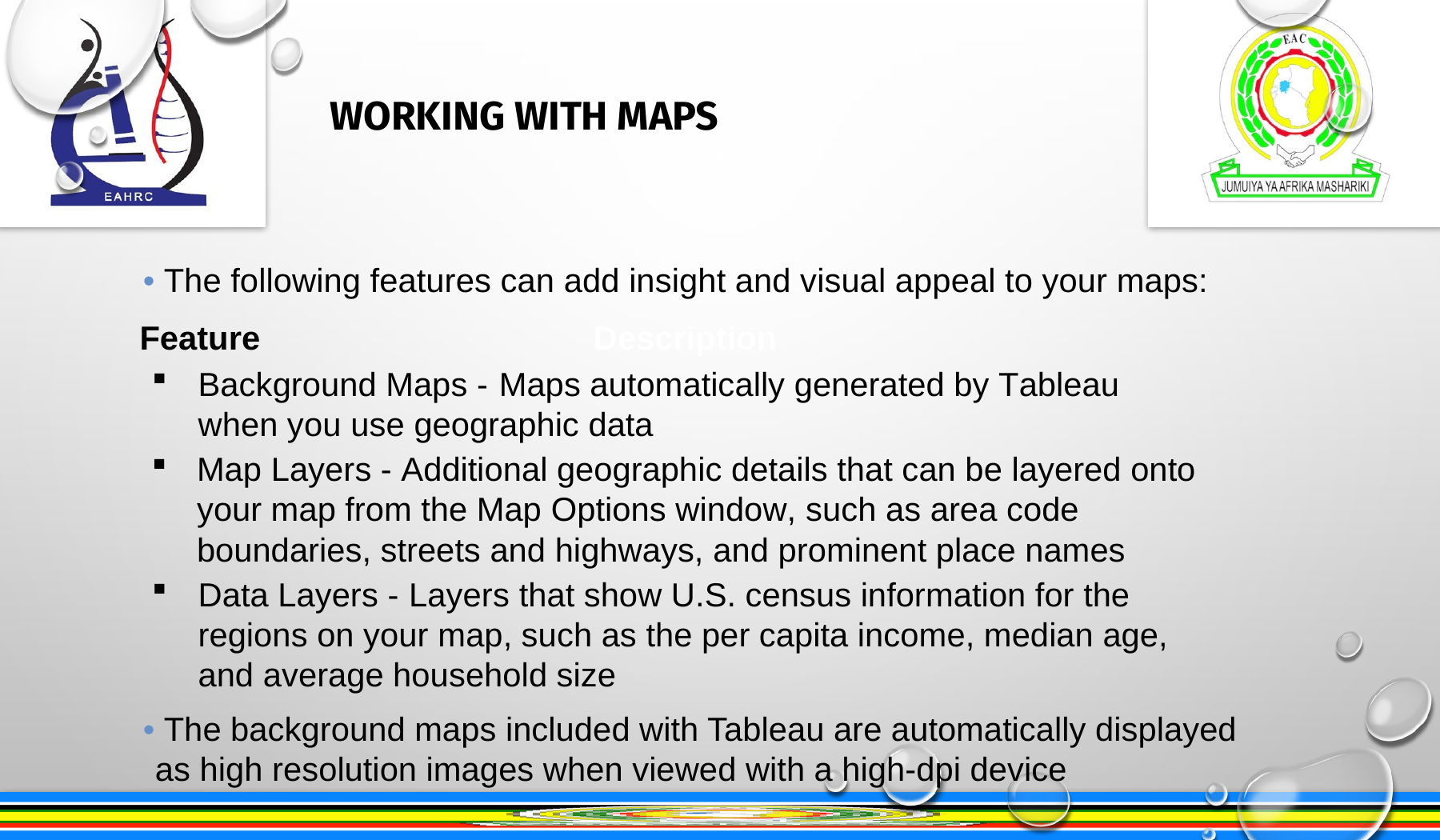

WORKING WITH MAPS

• The following features can add insight and visual appeal to your maps:
Feature                                    Description
Background Maps - Maps automatically generated by Tableau when you use geographic data
Map Layers - Additional geographic details that can be layered onto your map from the Map Options window, such as area code boundaries, streets and highways, and prominent place names
Data Layers - Layers that show U.S. census information for the regions on your map, such as the per capita income, median age, and average household size
• The background maps included with Tableau are automatically displayed as high resolution images when viewed with a high-dpi device